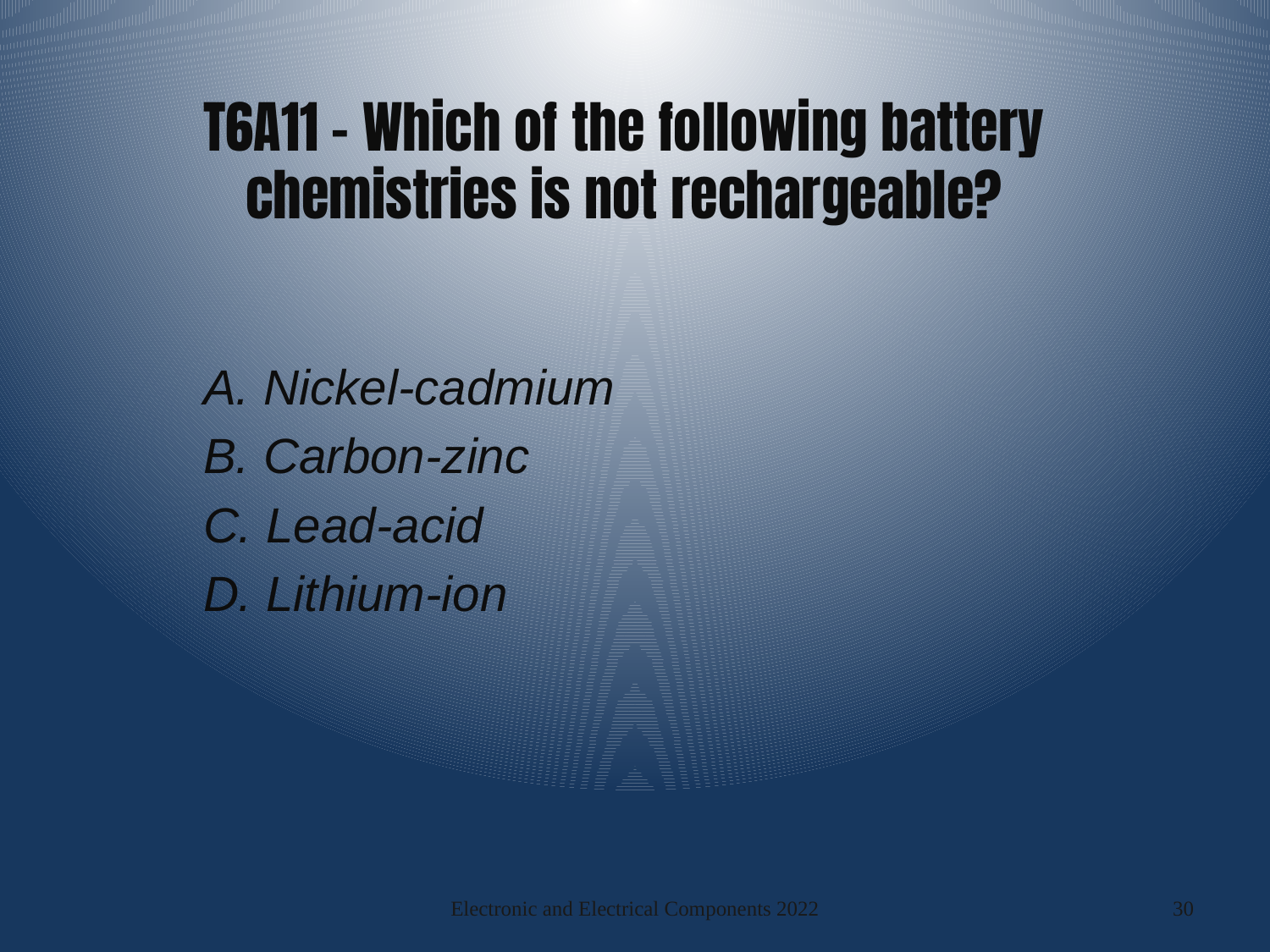

# T6A11 - Which of the following battery chemistries is not rechargeable?
A. Nickel-cadmium
B. Carbon-zinc
C. Lead-acid
D. Lithium-ion

Electronic and Electrical Components 2022
30